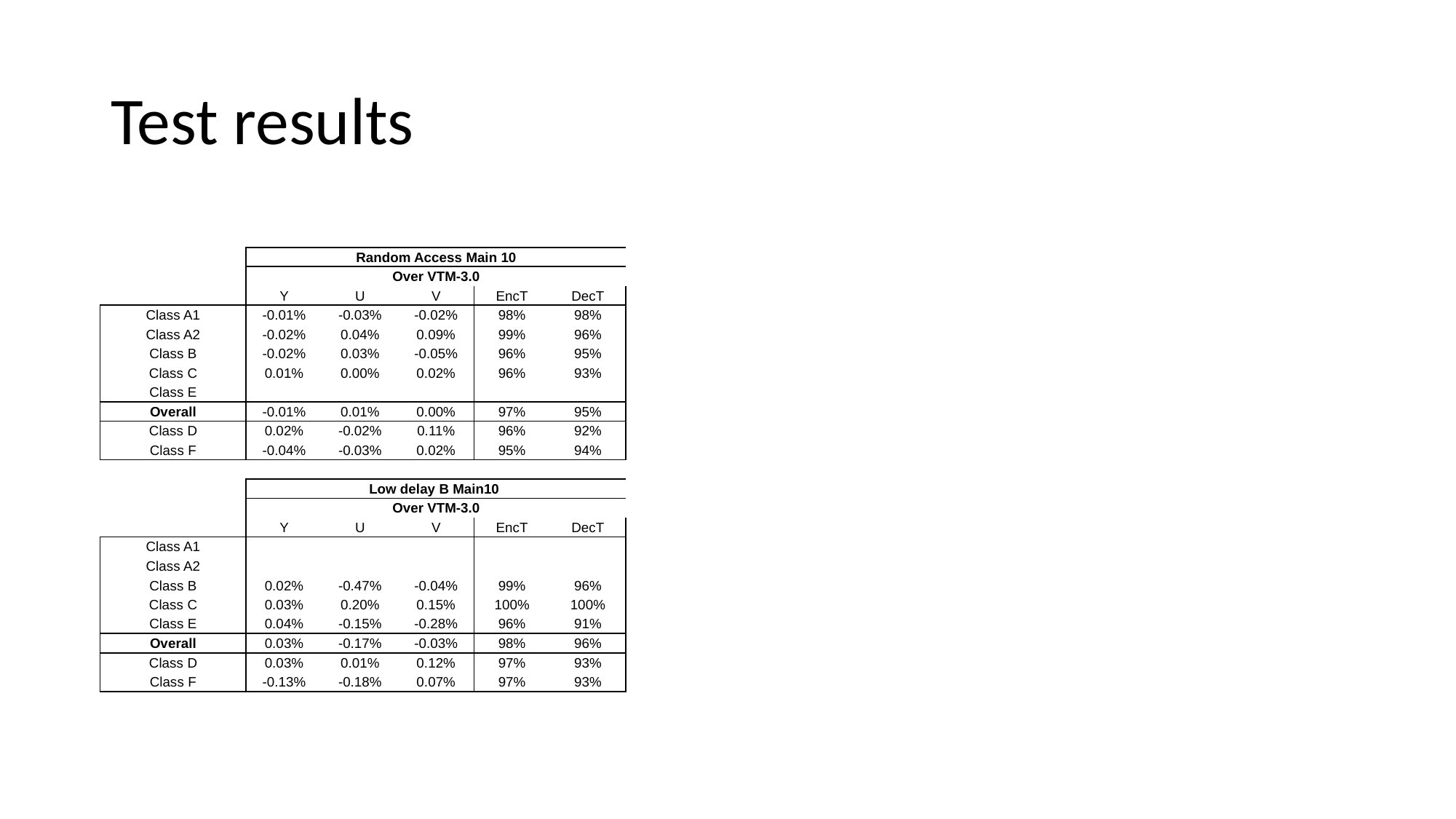

# Test results
|  | Random Access Main 10 |  |  |  |  |
| --- | --- | --- | --- | --- | --- |
|  | Over VTM-3.0 |  |  |  |  |
|  | Y | U | V | EncT | DecT |
| Class A1 | -0.01% | -0.03% | -0.02% | 98% | 98% |
| Class A2 | -0.02% | 0.04% | 0.09% | 99% | 96% |
| Class B | -0.02% | 0.03% | -0.05% | 96% | 95% |
| Class C | 0.01% | 0.00% | 0.02% | 96% | 93% |
| Class E |  |  |  |  |  |
| Overall | -0.01% | 0.01% | 0.00% | 97% | 95% |
| Class D | 0.02% | -0.02% | 0.11% | 96% | 92% |
| Class F | -0.04% | -0.03% | 0.02% | 95% | 94% |
|  |  |  |  |  |  |
|  | Low delay B Main10 |  |  |  |  |
|  | Over VTM-3.0 |  |  |  |  |
|  | Y | U | V | EncT | DecT |
| Class A1 |  |  |  |  |  |
| Class A2 |  |  |  |  |  |
| Class B | 0.02% | -0.47% | -0.04% | 99% | 96% |
| Class C | 0.03% | 0.20% | 0.15% | 100% | 100% |
| Class E | 0.04% | -0.15% | -0.28% | 96% | 91% |
| Overall | 0.03% | -0.17% | -0.03% | 98% | 96% |
| Class D | 0.03% | 0.01% | 0.12% | 97% | 93% |
| Class F | -0.13% | -0.18% | 0.07% | 97% | 93% |